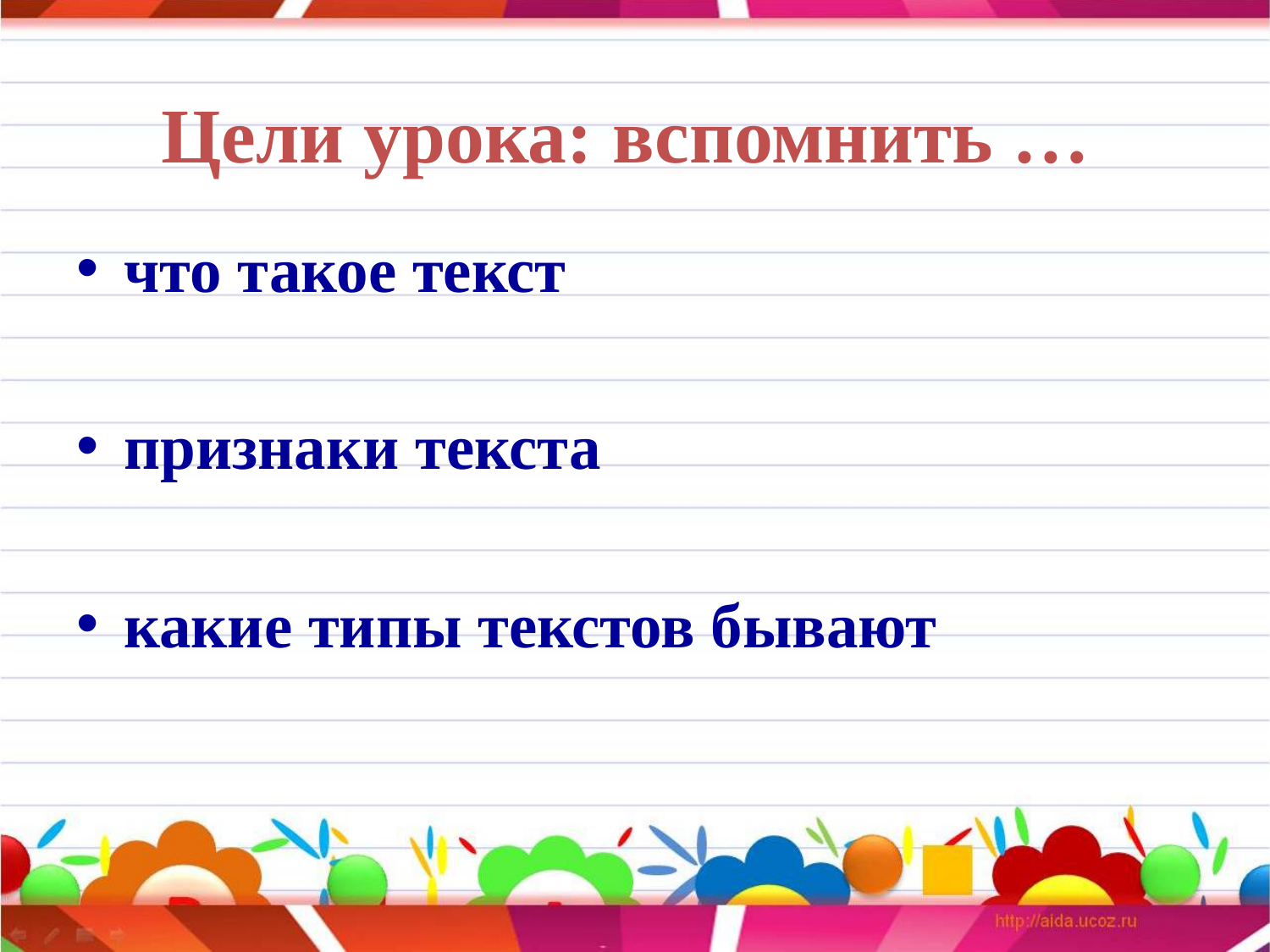

что такое текст

признаки текста

какие типы текстов бывают

Цели урока: вспомнить …